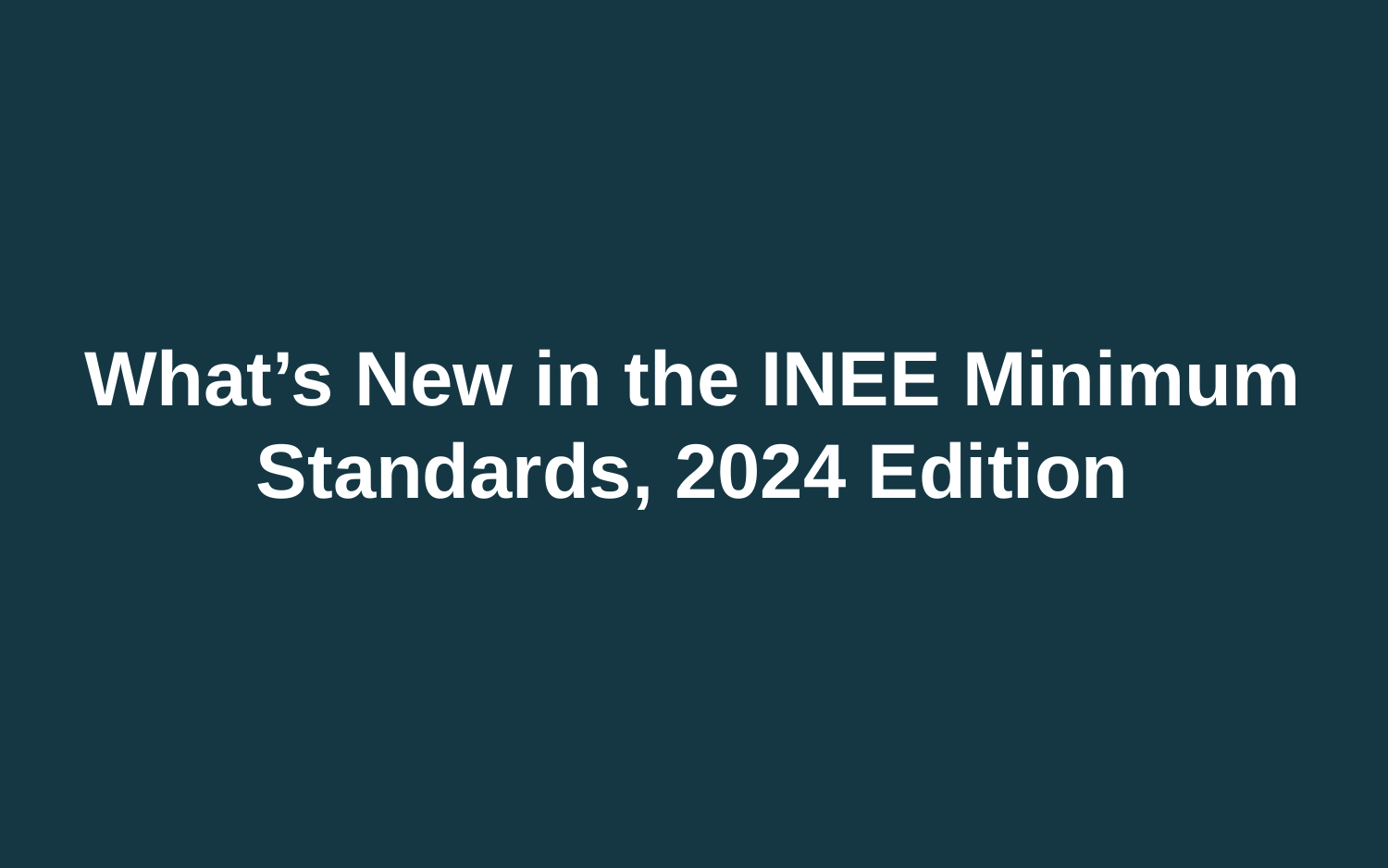

# What’s New in the INEE Minimum Standards, 2024 Edition